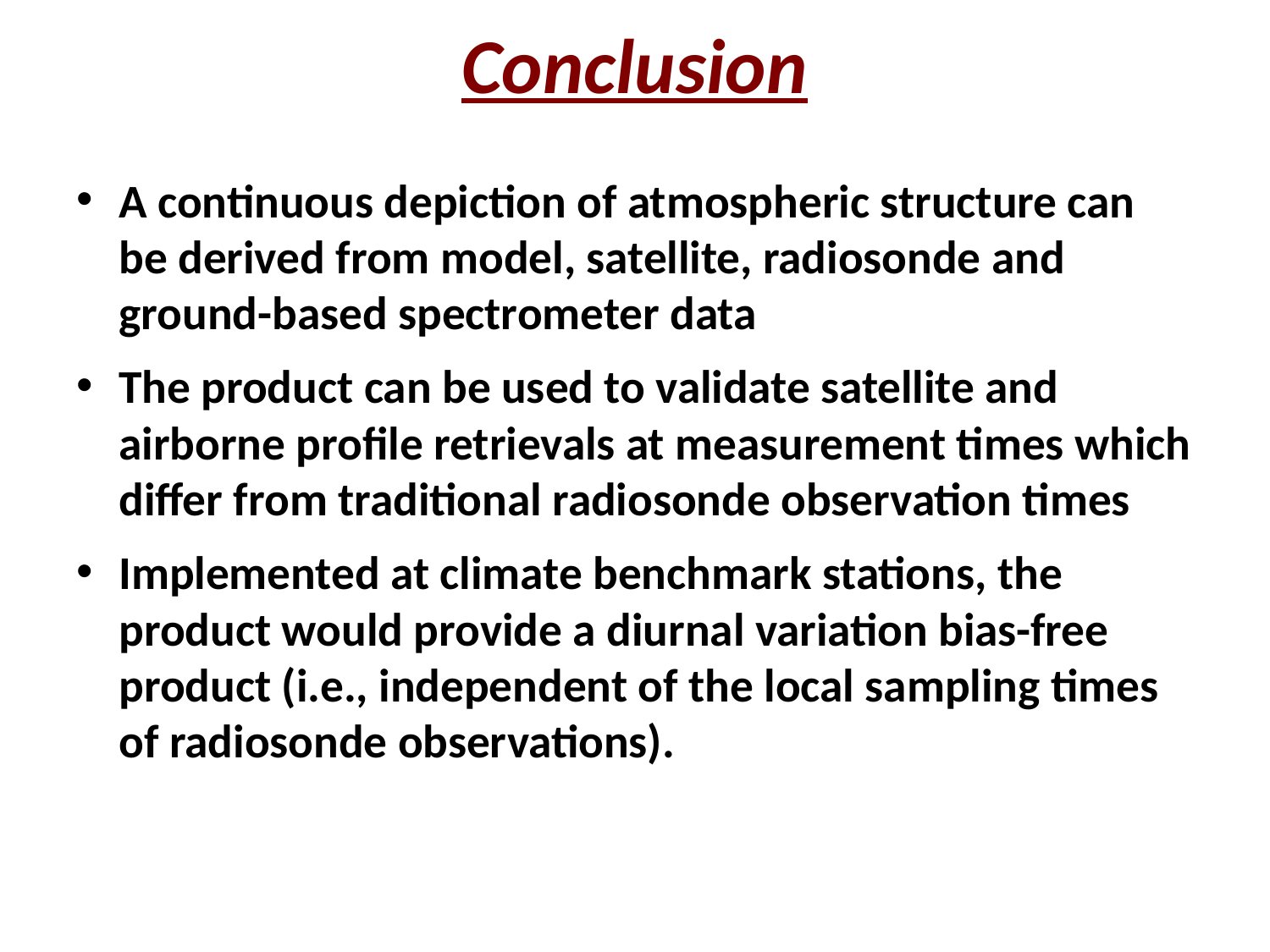

# Conclusion
A continuous depiction of atmospheric structure can be derived from model, satellite, radiosonde and ground-based spectrometer data
The product can be used to validate satellite and airborne profile retrievals at measurement times which differ from traditional radiosonde observation times
Implemented at climate benchmark stations, the product would provide a diurnal variation bias-free product (i.e., independent of the local sampling times of radiosonde observations).